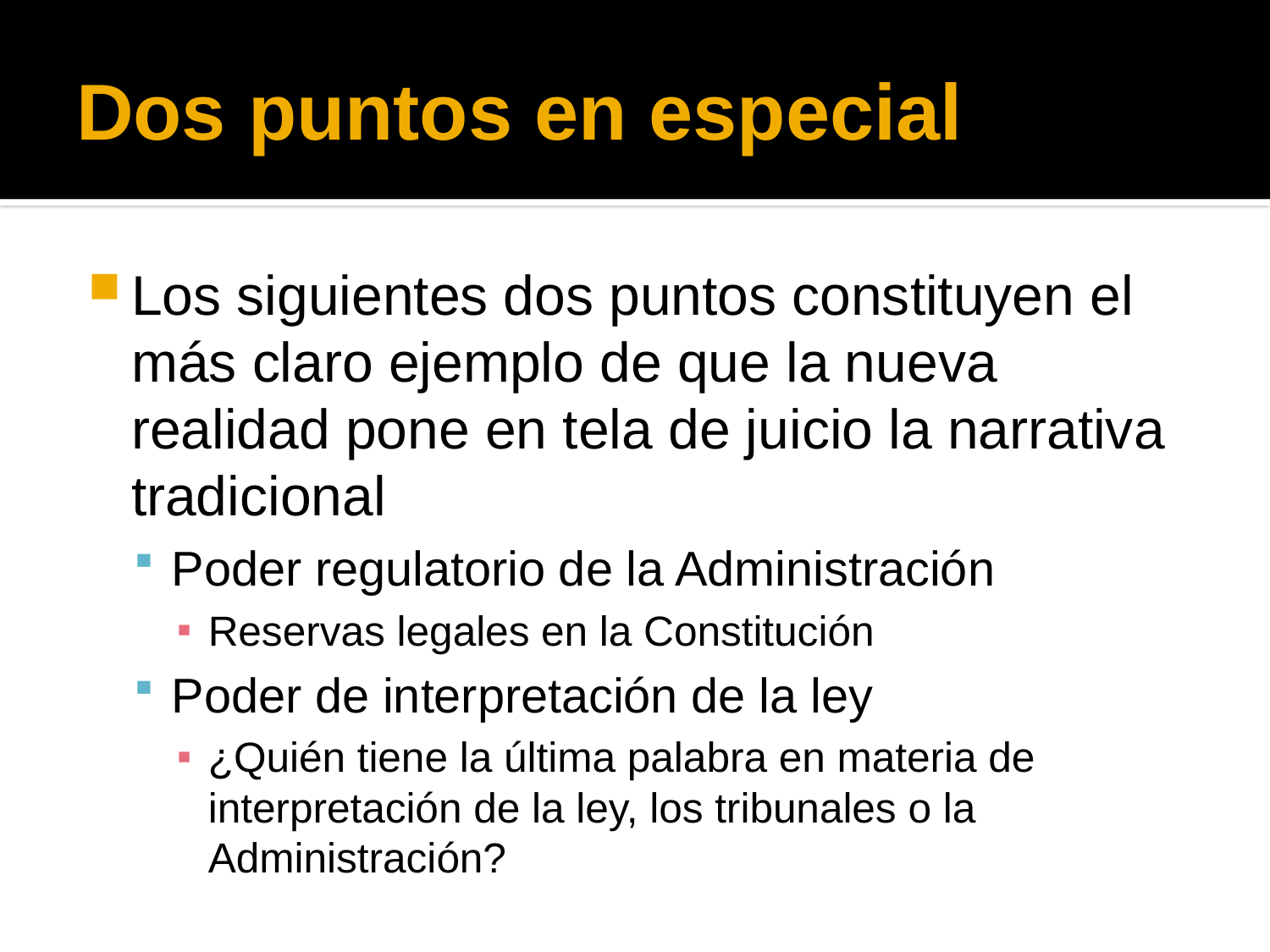

# Dos puntos en especial
Los siguientes dos puntos constituyen el más claro ejemplo de que la nueva realidad pone en tela de juicio la narrativa tradicional
Poder regulatorio de la Administración
Reservas legales en la Constitución
Poder de interpretación de la ley
¿Quién tiene la última palabra en materia de interpretación de la ley, los tribunales o la Administración?